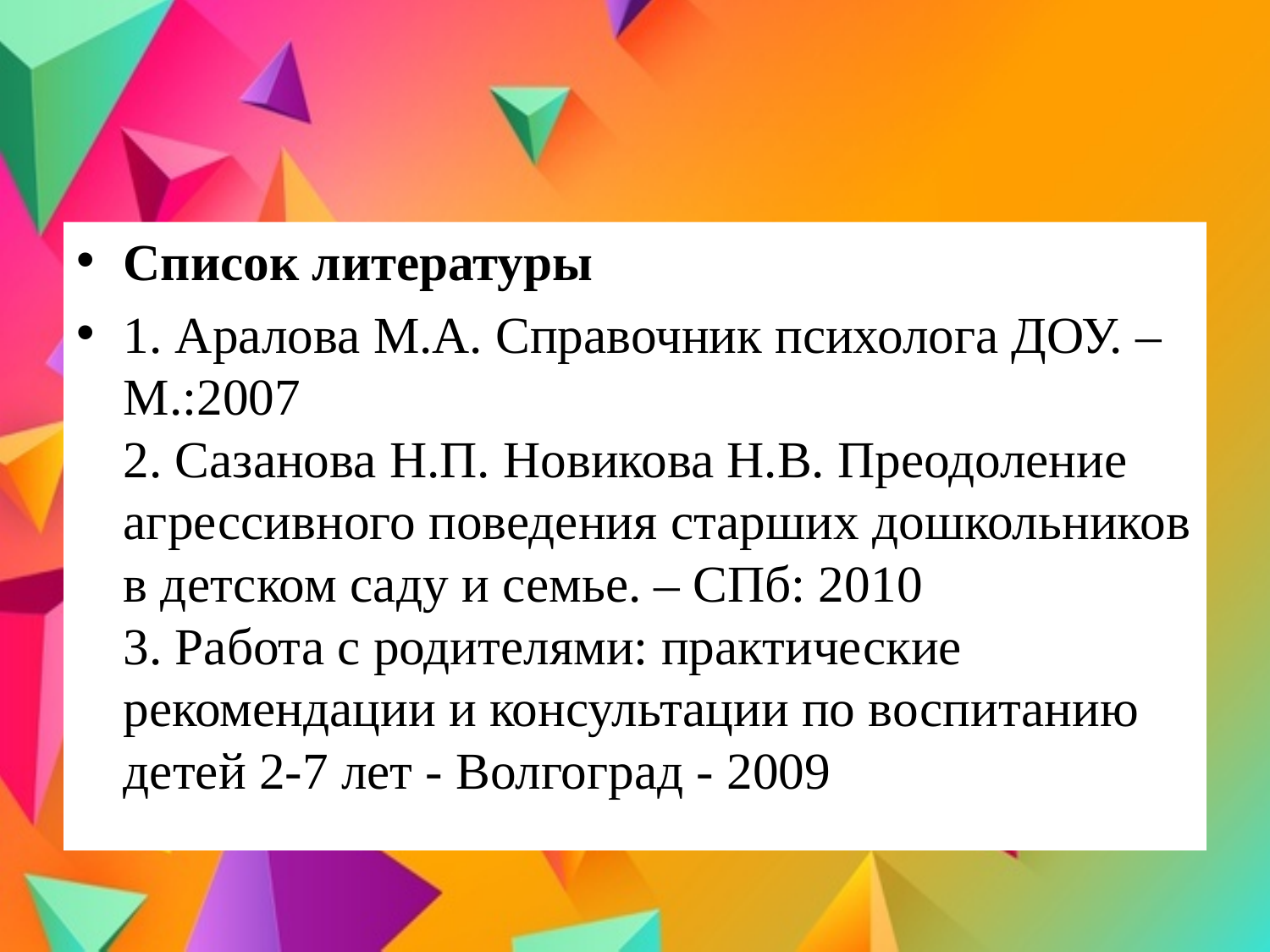

#
Список литературы
1. Аралова М.А. Справочник психолога ДОУ. – М.:2007
2. Сазанова Н.П. Новикова Н.В. Преодоление агрессивного поведения старших дошкольников в детском саду и семье. – СПб: 2010
3. Работа с родителями: практические рекомендации и консультации по воспитанию детей 2-7 лет - Волгоград - 2009